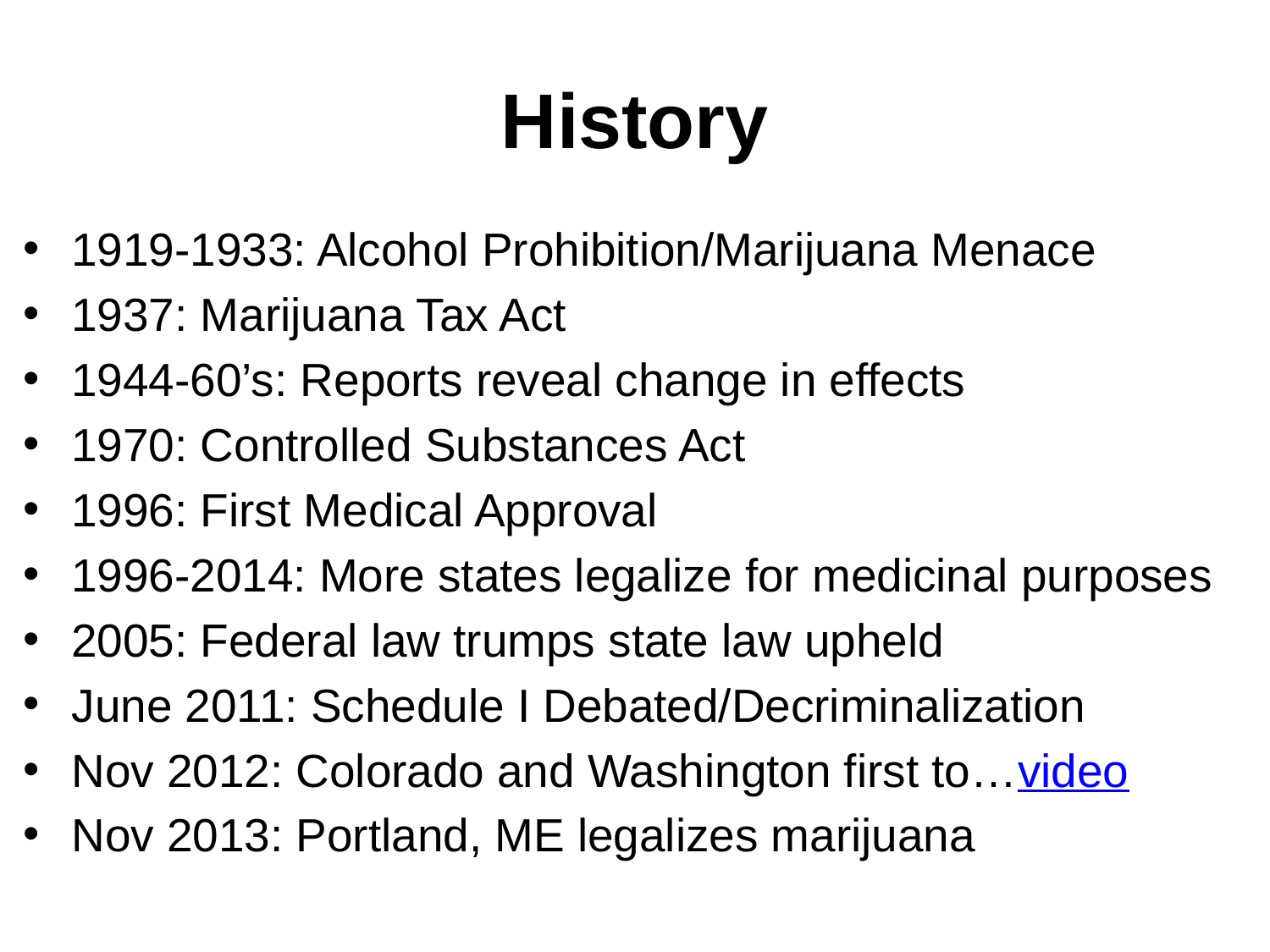

# History

1919-1933: Alcohol Prohibition/Marijuana Menace
1937: Marijuana Tax Act
1944-60’s: Reports reveal change in effects
1970: Controlled Substances Act
1996: First Medical Approval
1996-2014: More states legalize for medicinal purposes
2005: Federal law trumps state law upheld
June 2011: Schedule I Debated/Decriminalization
Nov 2012: Colorado and Washington first to…video
Nov 2013: Portland, ME legalizes marijuana